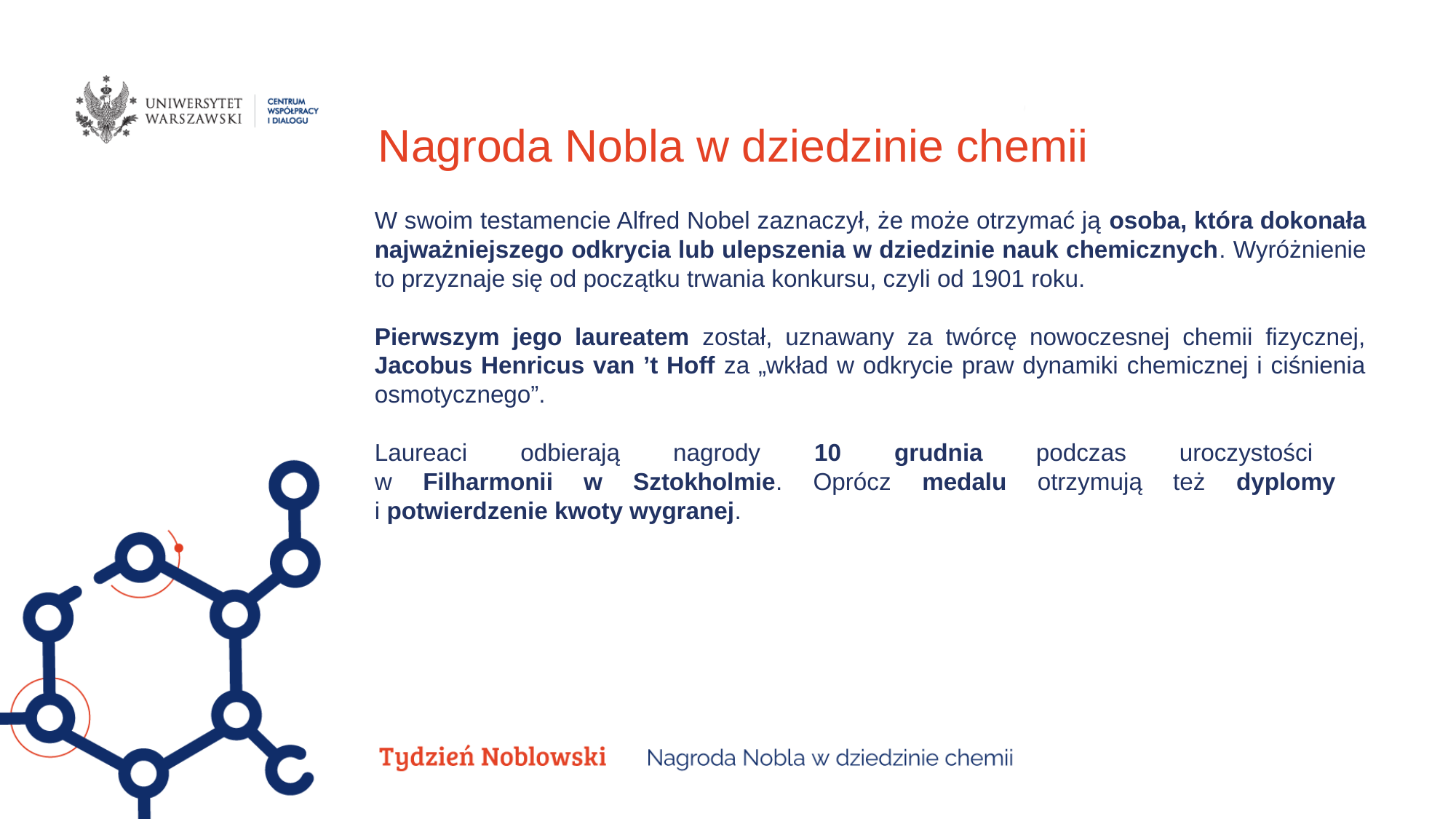

Nagroda Nobla w dziedzinie chemii
W swoim testamencie Alfred Nobel zaznaczył, że może otrzymać ją osoba, która dokonała najważniejszego odkrycia lub ulepszenia w dziedzinie nauk chemicznych. Wyróżnienie to przyznaje się od początku trwania konkursu, czyli od 1901 roku.

Pierwszym jego laureatem został, uznawany za twórcę nowoczesnej chemii fizycznej, Jacobus Henricus van ’t Hoff za „wkład w odkrycie praw dynamiki chemicznej i ciśnienia osmotycznego”.

Laureaci odbierają nagrody 10 grudnia podczas uroczystości
w Filharmonii w Sztokholmie. Oprócz medalu otrzymują też dyplomy
i potwierdzenie kwoty wygranej.